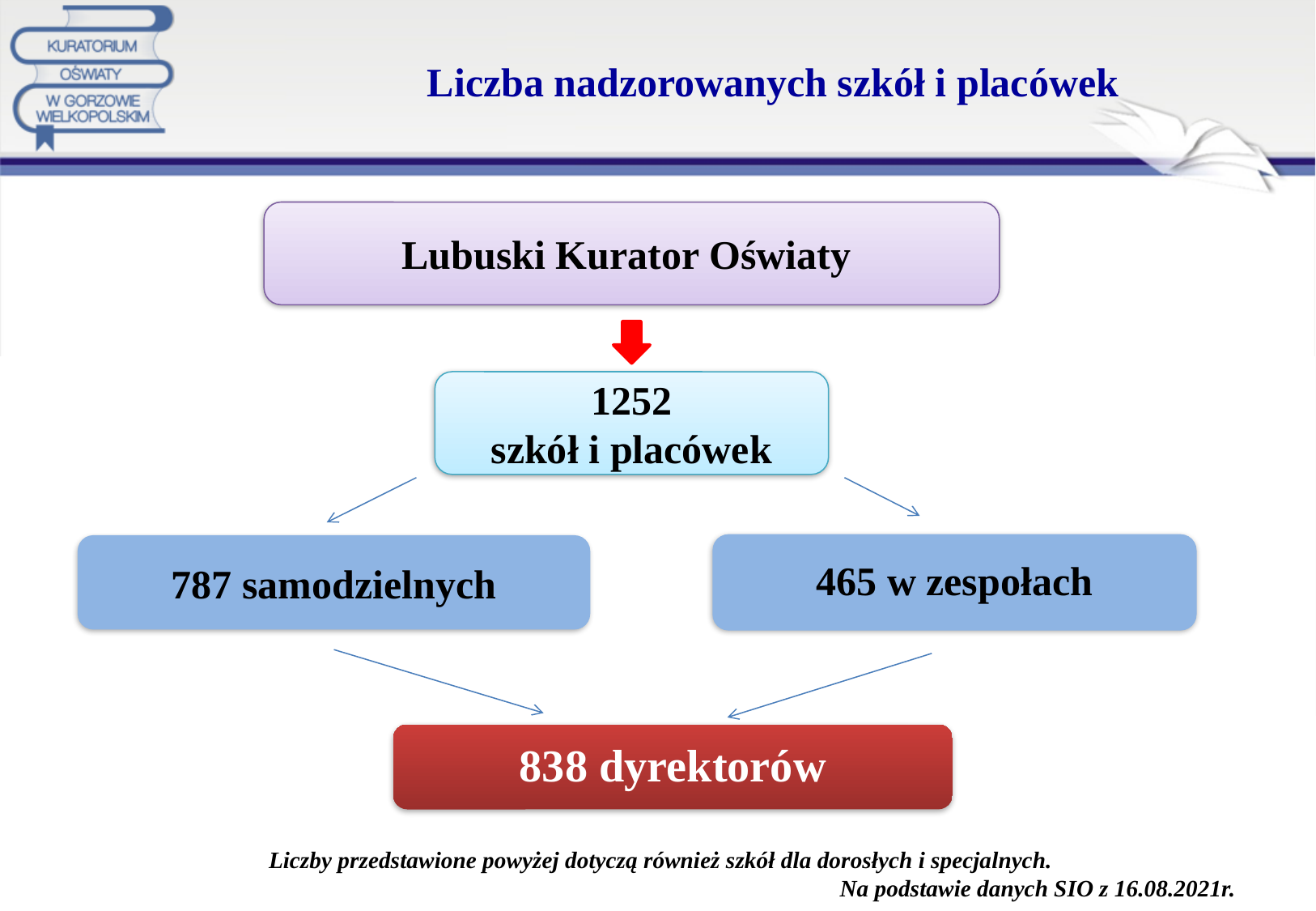

# Liczba nadzorowanych szkół i placówek
Lubuski Kurator Oświaty

1252
szkół i placówek
465 w zespołach
787 samodzielnych
838 dyrektorów
Liczby przedstawione powyżej dotyczą również szkół dla dorosłych i specjalnych.
Na podstawie danych SIO z 16.08.2021r.
4